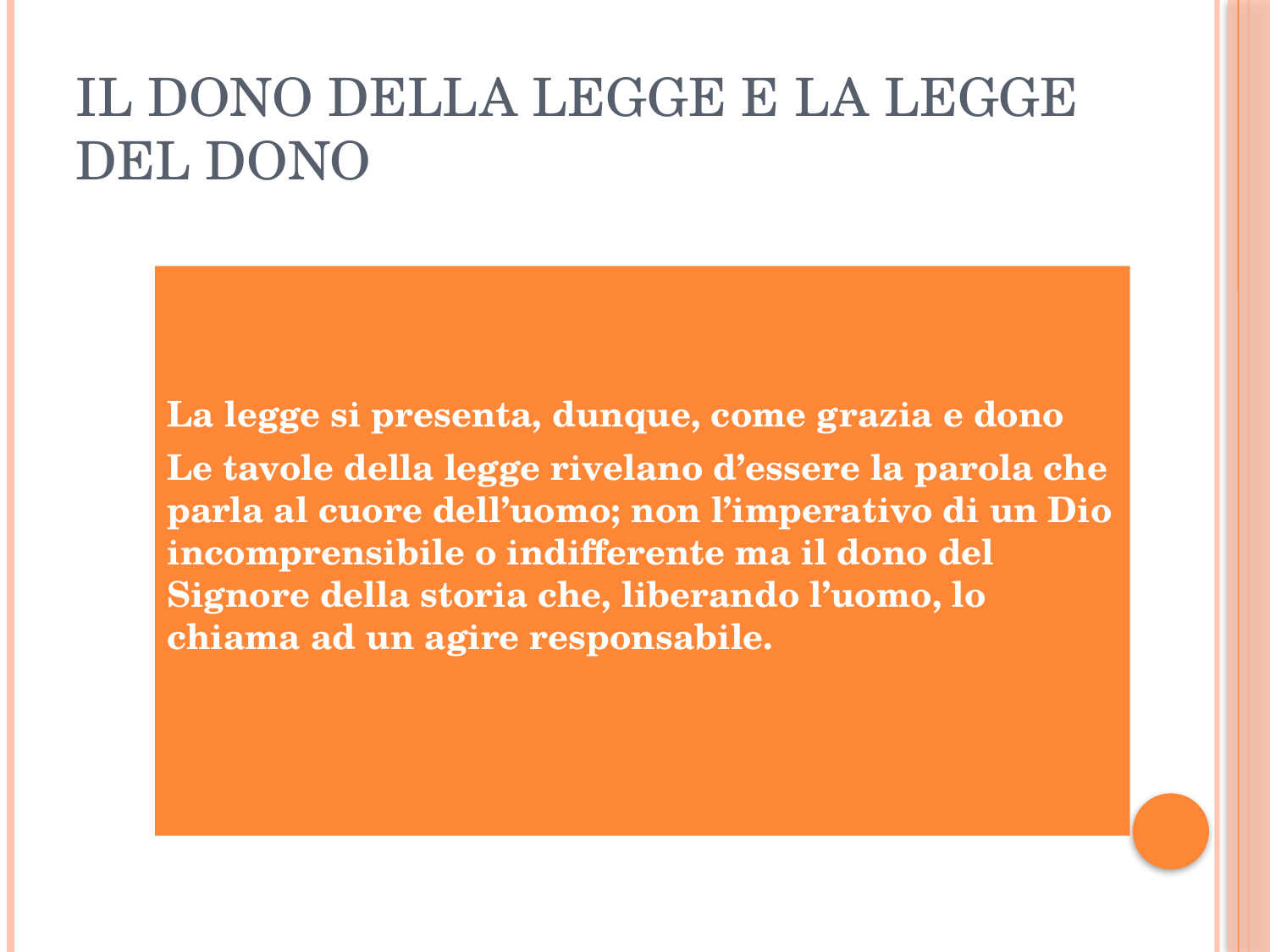

# Il dono della legge e la legge del dono
La legge si presenta, dunque, come grazia e dono
Le tavole della legge rivelano d’essere la parola che parla al cuore dell’uomo; non l’imperativo di un Dio incomprensibile o indifferente ma il dono del Signore della storia che, liberando l’uomo, lo chiama ad un agire responsabile.